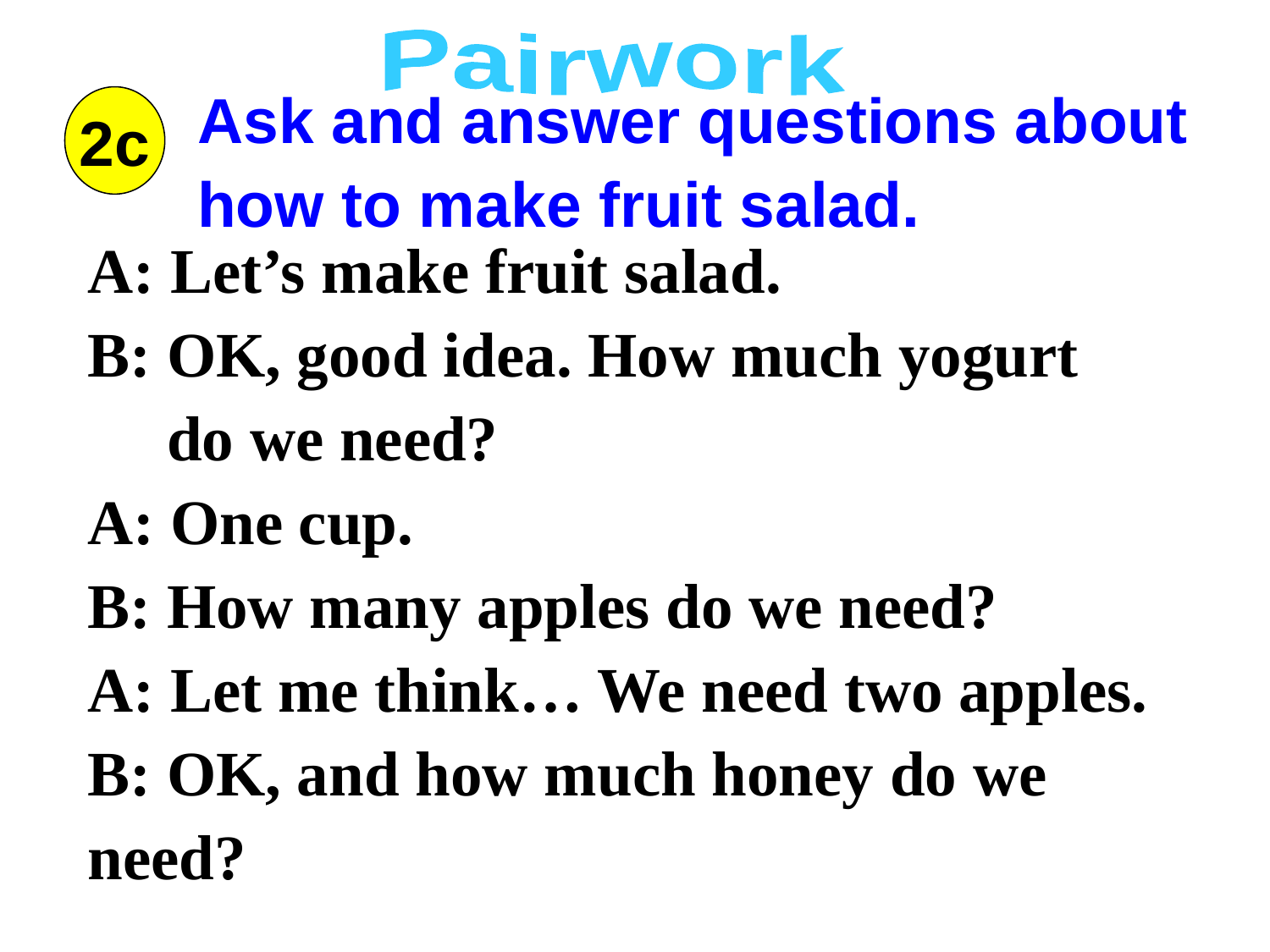

Pairwork
Ask and answer questions about how to make fruit salad.
2c
A: Let’s make fruit salad.
B: OK, good idea. How much yogurt
     do we need?
A: One cup.
B: How many apples do we need?
A: Let me think… We need two apples.
B: OK, and how much honey do we need?